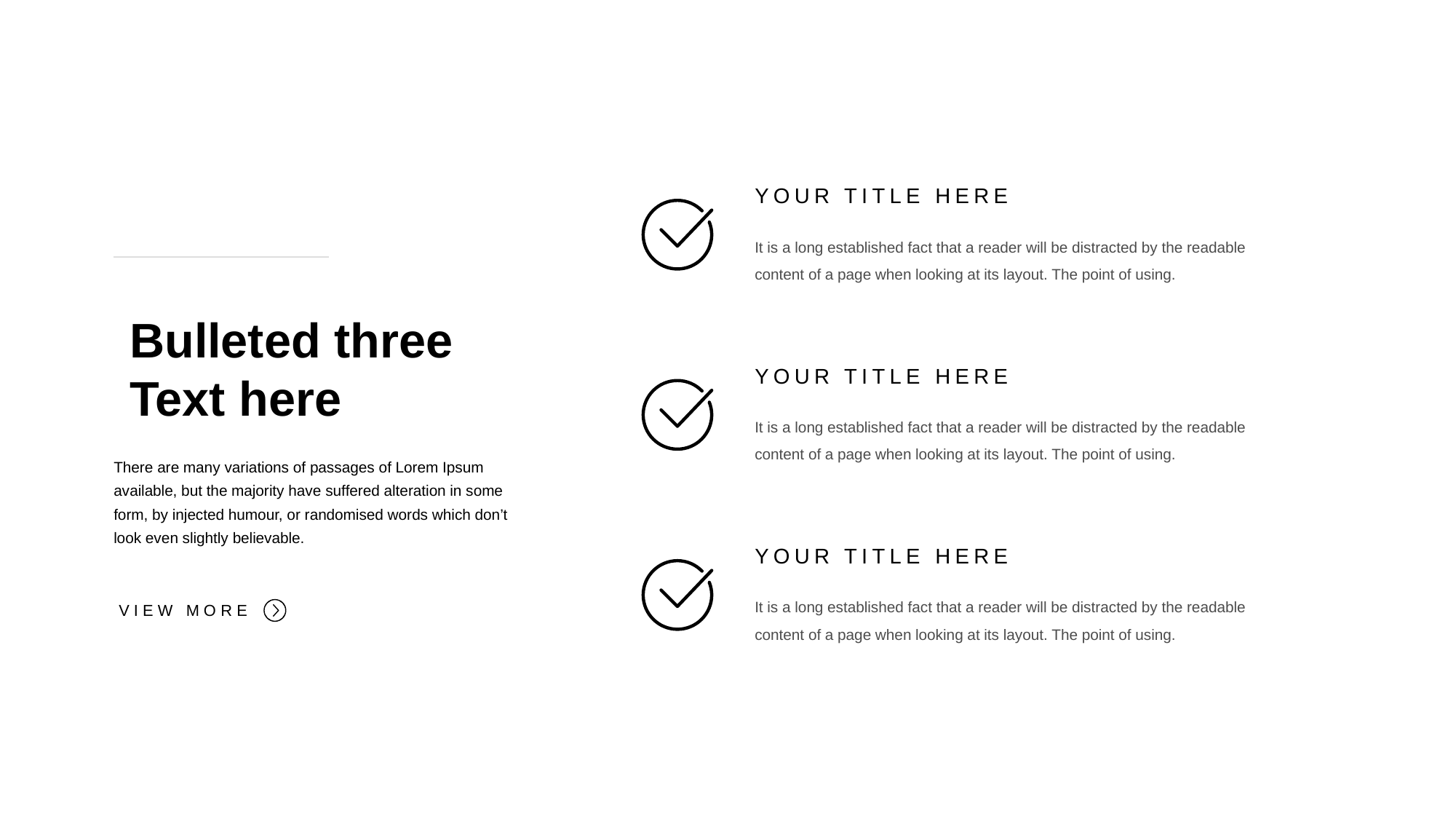

YOUR TITLE HERE

It is a long established fact that a reader will be distracted by the readable content of a page when looking at its layout. The point of using.
Bulleted three
Text here
YOUR TITLE HERE

It is a long established fact that a reader will be distracted by the readable content of a page when looking at its layout. The point of using.
There are many variations of passages of Lorem Ipsum available, but the majority have suffered alteration in some form, by injected humour, or randomised words which don’t look even slightly believable.
YOUR TITLE HERE

It is a long established fact that a reader will be distracted by the readable content of a page when looking at its layout. The point of using.
VIEW MORE